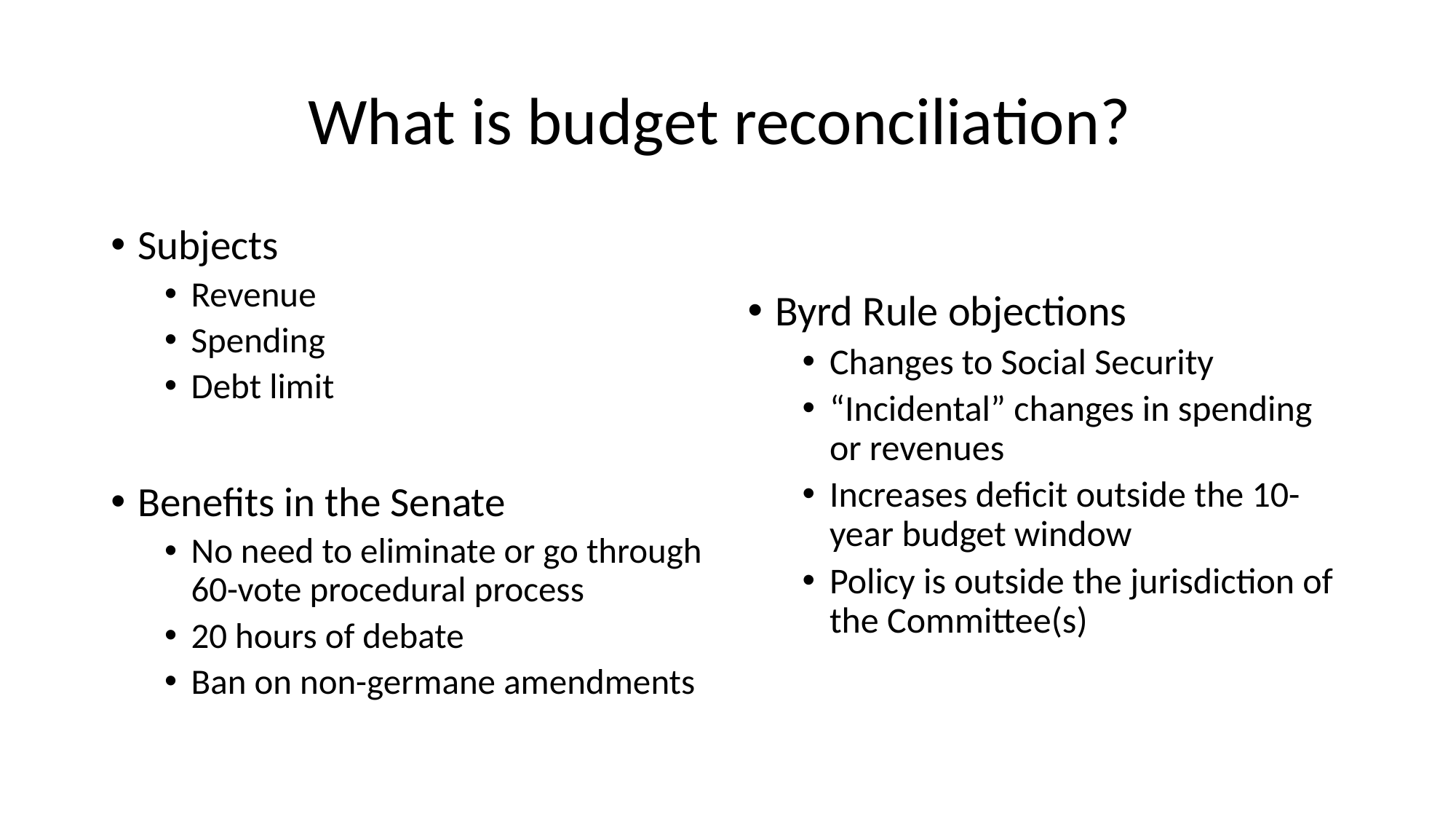

# What is budget reconciliation?
Subjects
Revenue
Spending
Debt limit

Benefits in the Senate
No need to eliminate or go through 60-vote procedural process
20 hours of debate
Ban on non-germane amendments

Byrd Rule objections
Changes to Social Security
“Incidental” changes in spending or revenues
Increases deficit outside the 10-year budget window
Policy is outside the jurisdiction of the Committee(s)